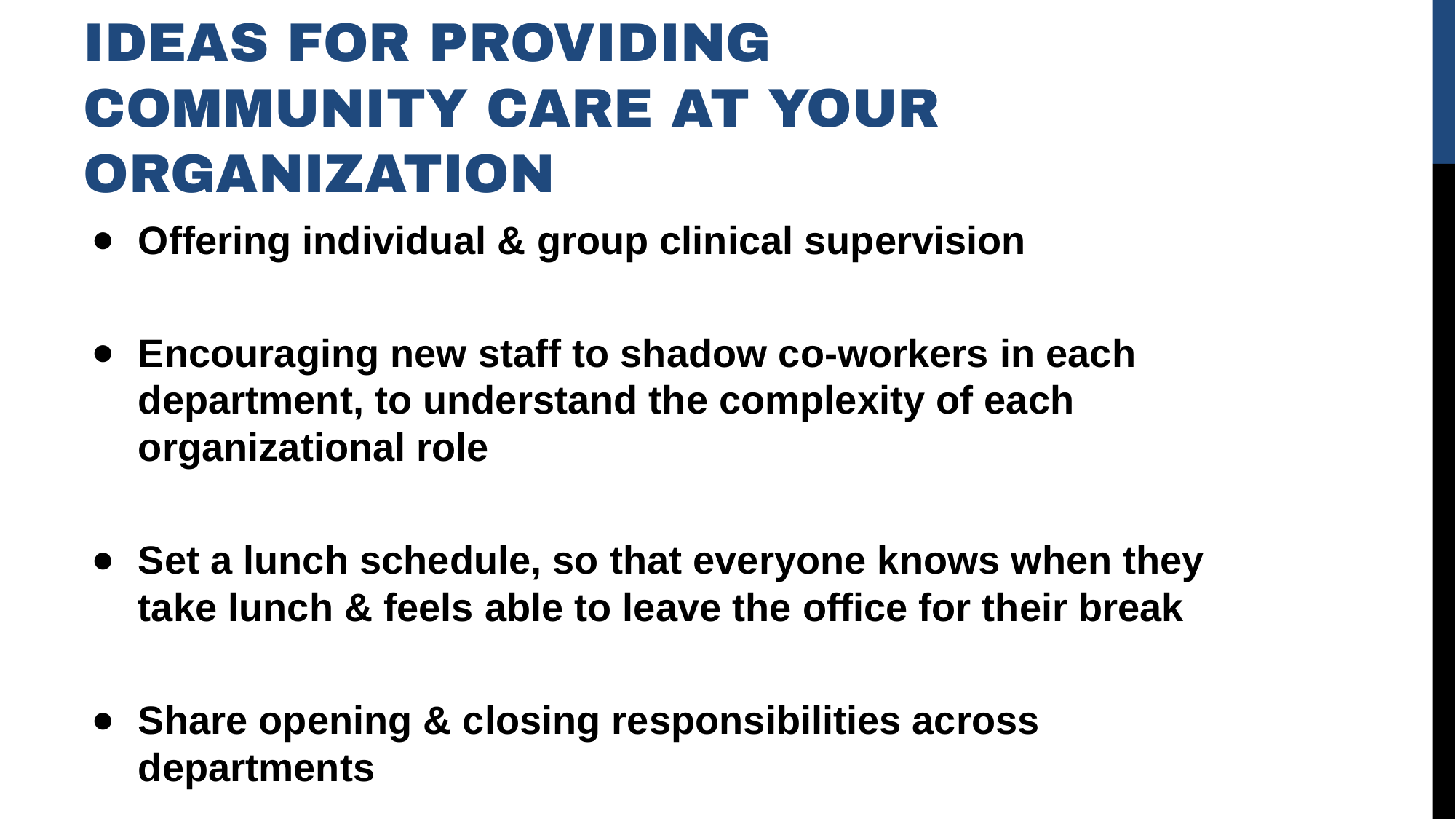

# IDEAS FOR PROVIDING COMMUNITY CARE AT YOUR ORGANIZATION
Offering individual & group clinical supervision

Encouraging new staff to shadow co-workers in each department, to understand the complexity of each organizational role

Set a lunch schedule, so that everyone knows when they take lunch & feels able to leave the office for their break

Share opening & closing responsibilities across departments